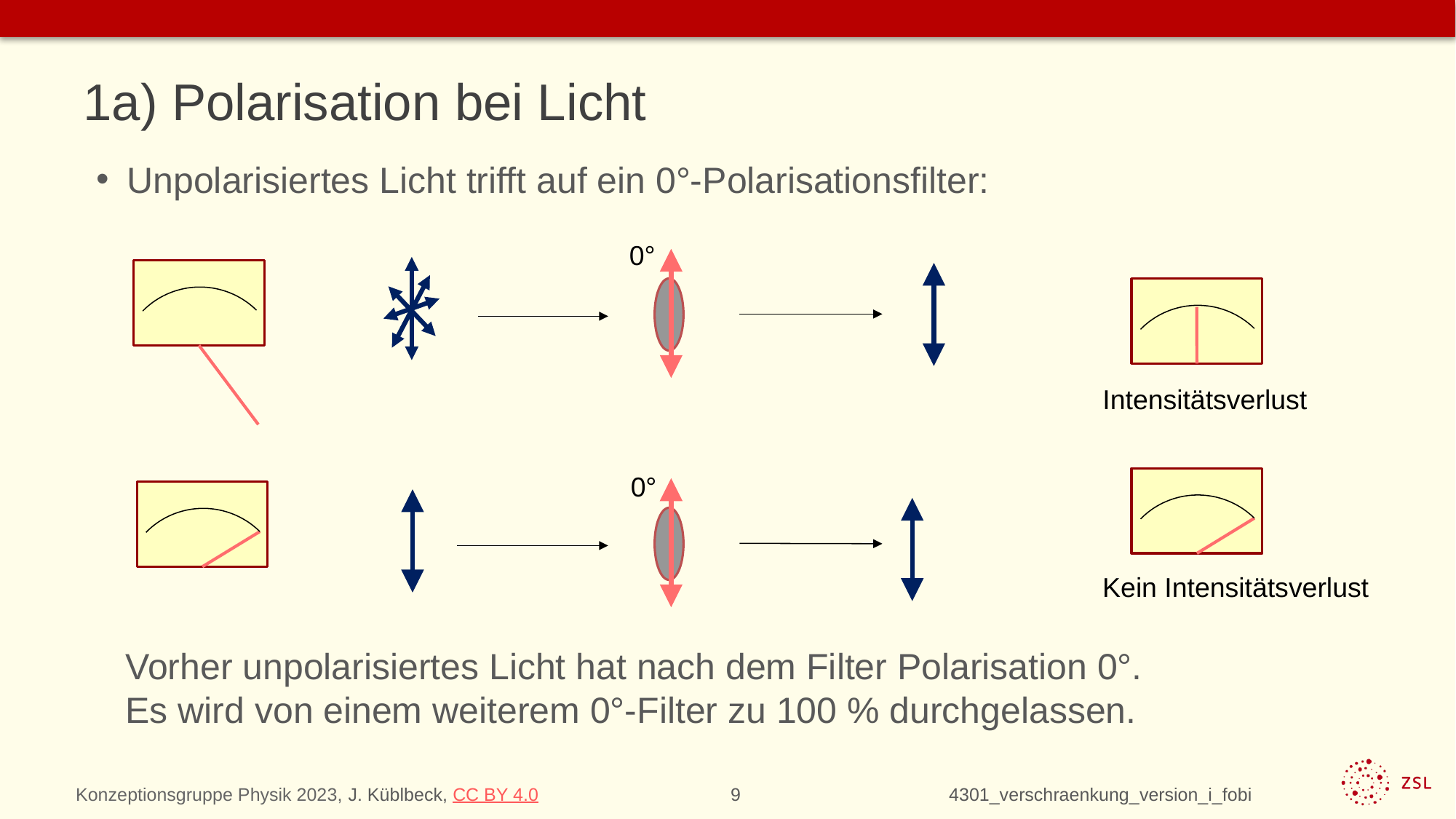

# 1a) Polarisation bei Licht
Unpolarisiertes Licht trifft auf ein 0°-Polarisationsfilter:

0°

Intensitätsverlust
0°

Kein Intensitätsverlust
Vorher unpolarisiertes Licht hat nach dem Filter Polarisation 0°.
Es wird von einem weiterem 0°-Filter zu 100 % durchgelassen.